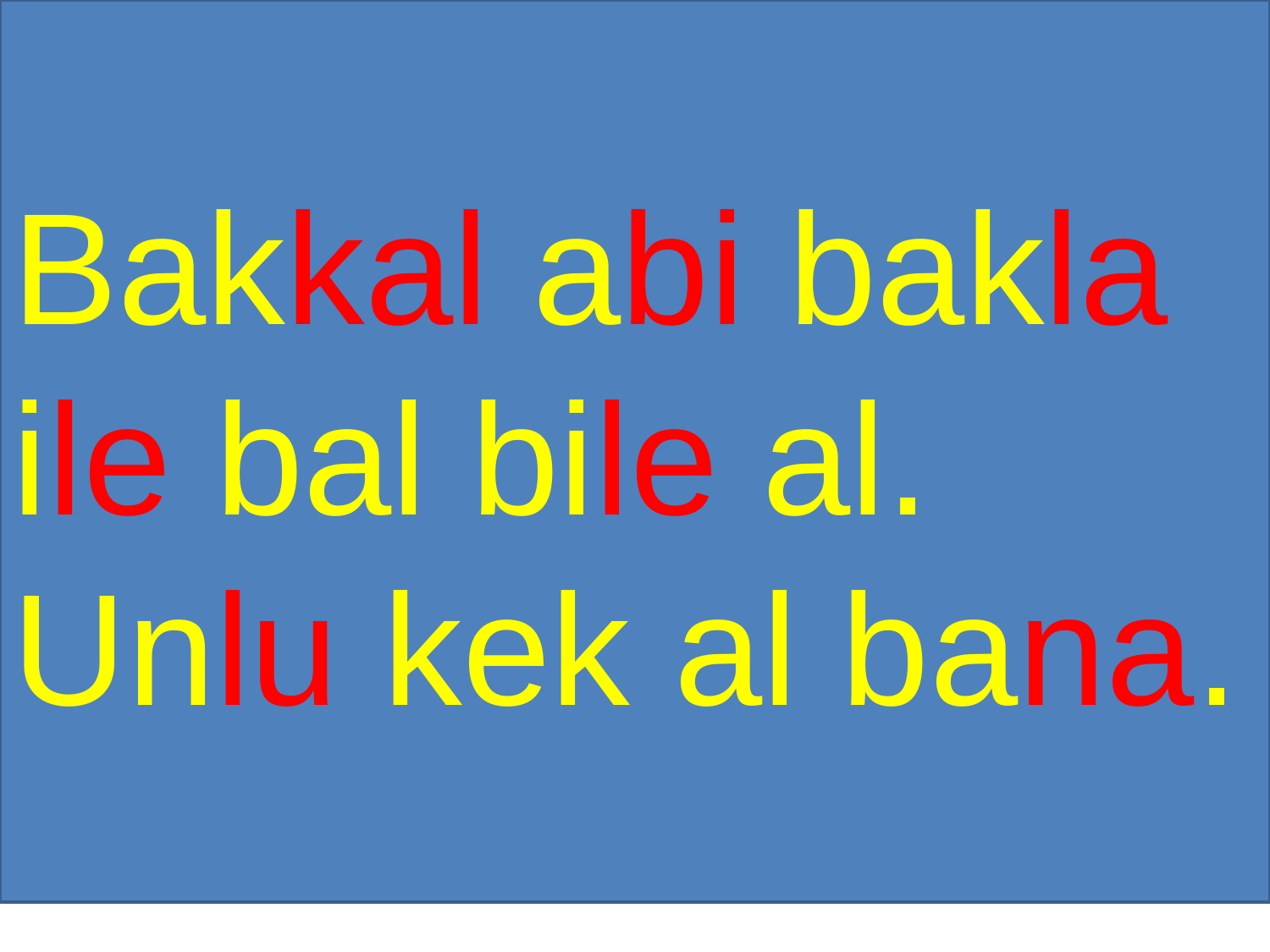

Bakkal abi bakla ile bal bile al. Unlu kek al bana.